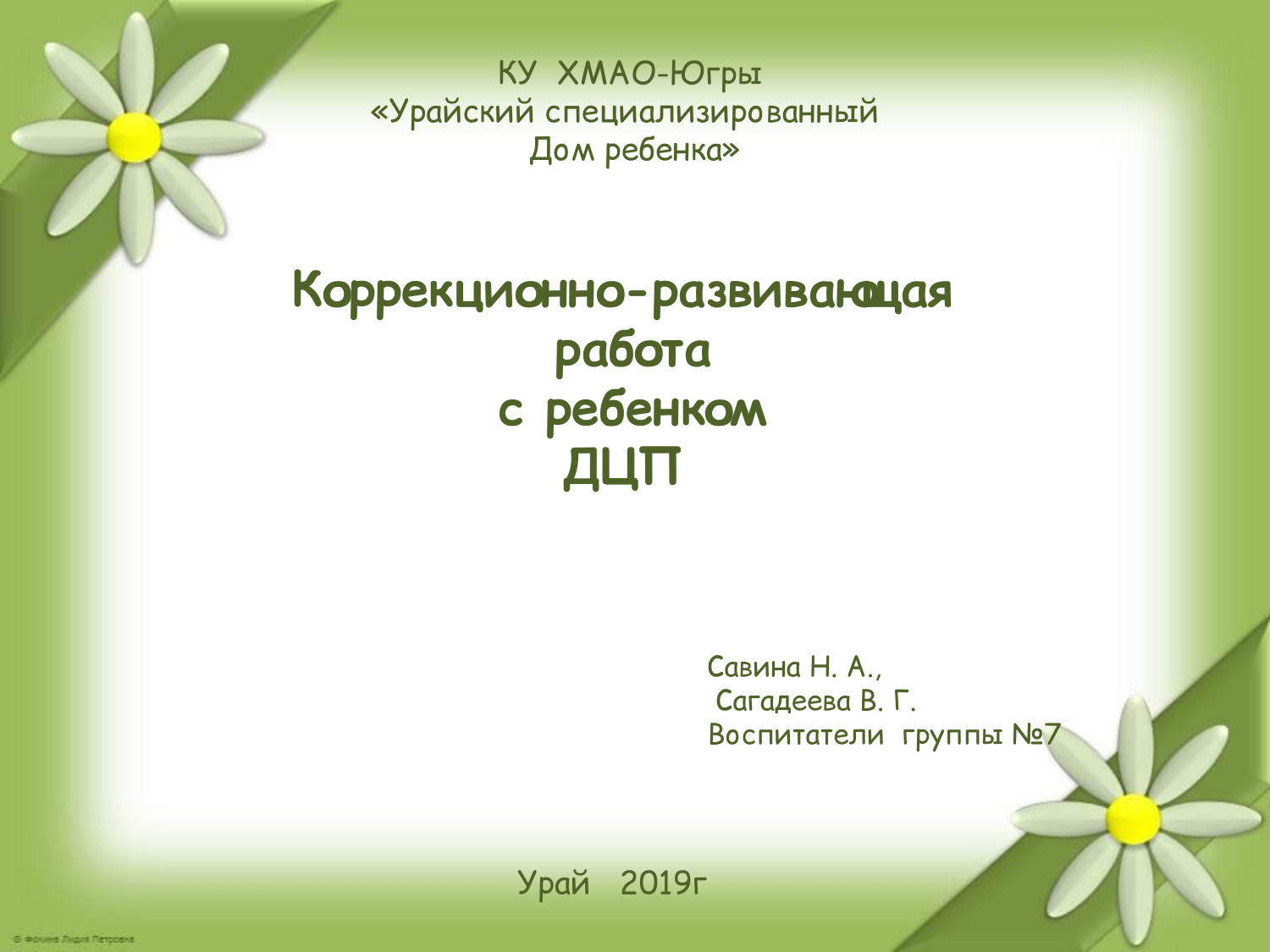

КУ  ХМАО-Югры
«Урайский специализированный
Дом ребенка»
# Коррекционно-развивающая  работа с ребенком ДЦП
Савина Н. А.,
 Сагадеева В. Г.
Воспитатели  группы №7

Урай   2019г